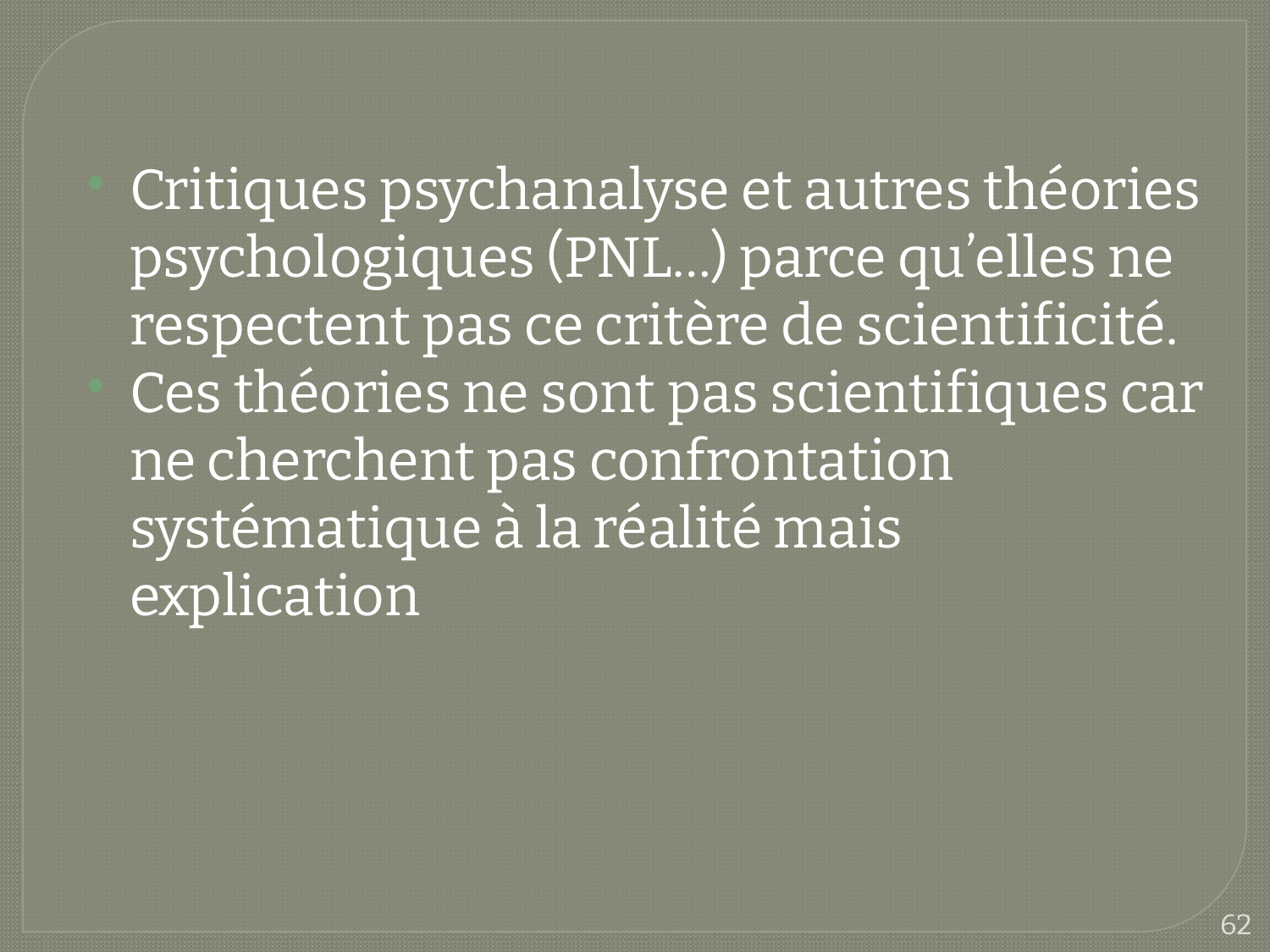

Critiques psychanalyse et autres théories psychologiques (PNL…) parce qu’elles ne respectent pas ce critère de scientificité.
Ces théories ne sont pas scientifiques car ne cherchent pas confrontation systématique à la réalité mais explication
62